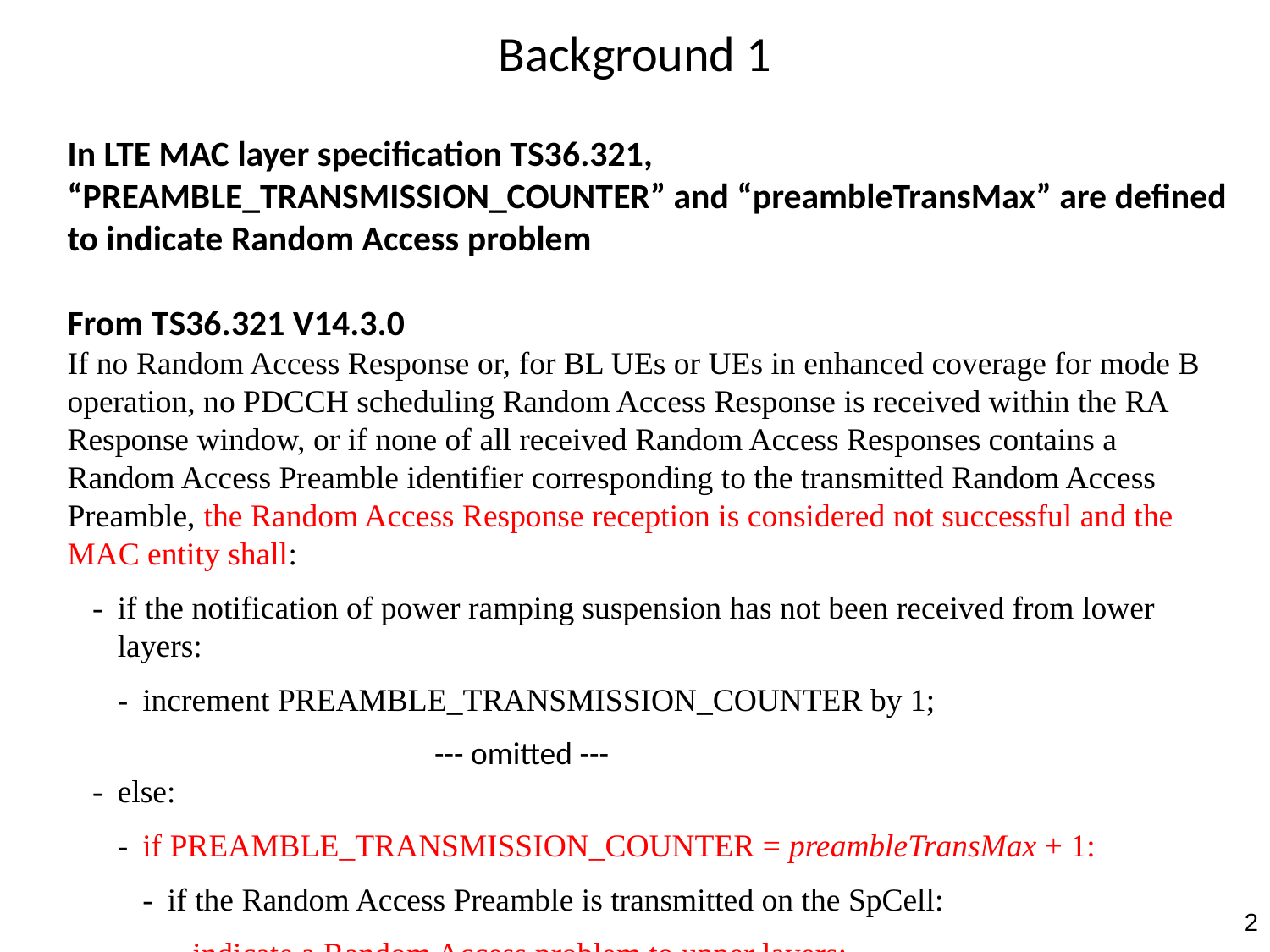

Background 1
In LTE MAC layer specification TS36.321, “PREAMBLE_TRANSMISSION_COUNTER” and “preambleTransMax” are defined to indicate Random Access problem

From TS36.321 V14.3.0
If no Random Access Response or, for BL UEs or UEs in enhanced coverage for mode B operation, no PDCCH scheduling Random Access Response is received within the RA Response window, or if none of all received Random Access Responses contains a Random Access Preamble identifier corresponding to the transmitted Random Access Preamble, the Random Access Response reception is considered not successful and the MAC entity shall:
-	if the notification of power ramping suspension has not been received from lower layers:
-	increment PREAMBLE_TRANSMISSION_COUNTER by 1;
                                                   --- omitted ---
-	else:
-	if PREAMBLE_TRANSMISSION_COUNTER = preambleTransMax + 1:
-	if the Random Access Preamble is transmitted on the SpCell:
-	indicate a Random Access problem to upper layers;